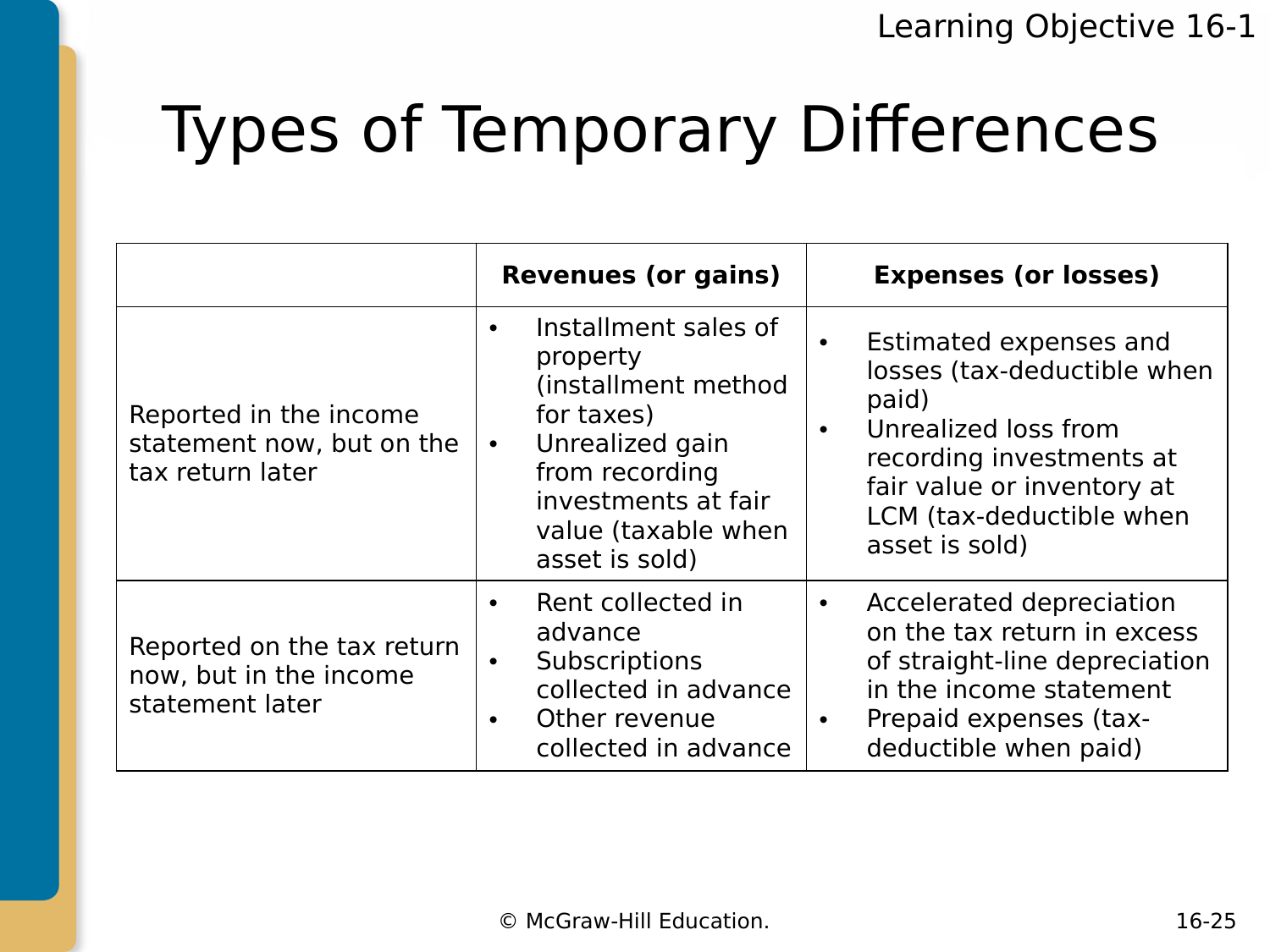

Learning Objective 16-1
# Types of Temporary Differences
|  | Revenues (or gains) | Expenses (or losses) |
| --- | --- | --- |
| Reported in the income statement now, but on the tax return later | Installment sales of property (installment method for taxes) Unrealized gain from recording investments at fair value (taxable when asset is sold) | Estimated expenses and losses (tax-deductible when paid) Unrealized loss from recording investments at fair value or inventory at LCM (tax-deductible when asset is sold) |
| Reported on the tax return now, but in the income statement later | Rent collected in advance Subscriptions collected in advance Other revenue collected in advance | Accelerated depreciation on the tax return in excess of straight-line depreciation in the income statement Prepaid expenses (tax-deductible when paid) |